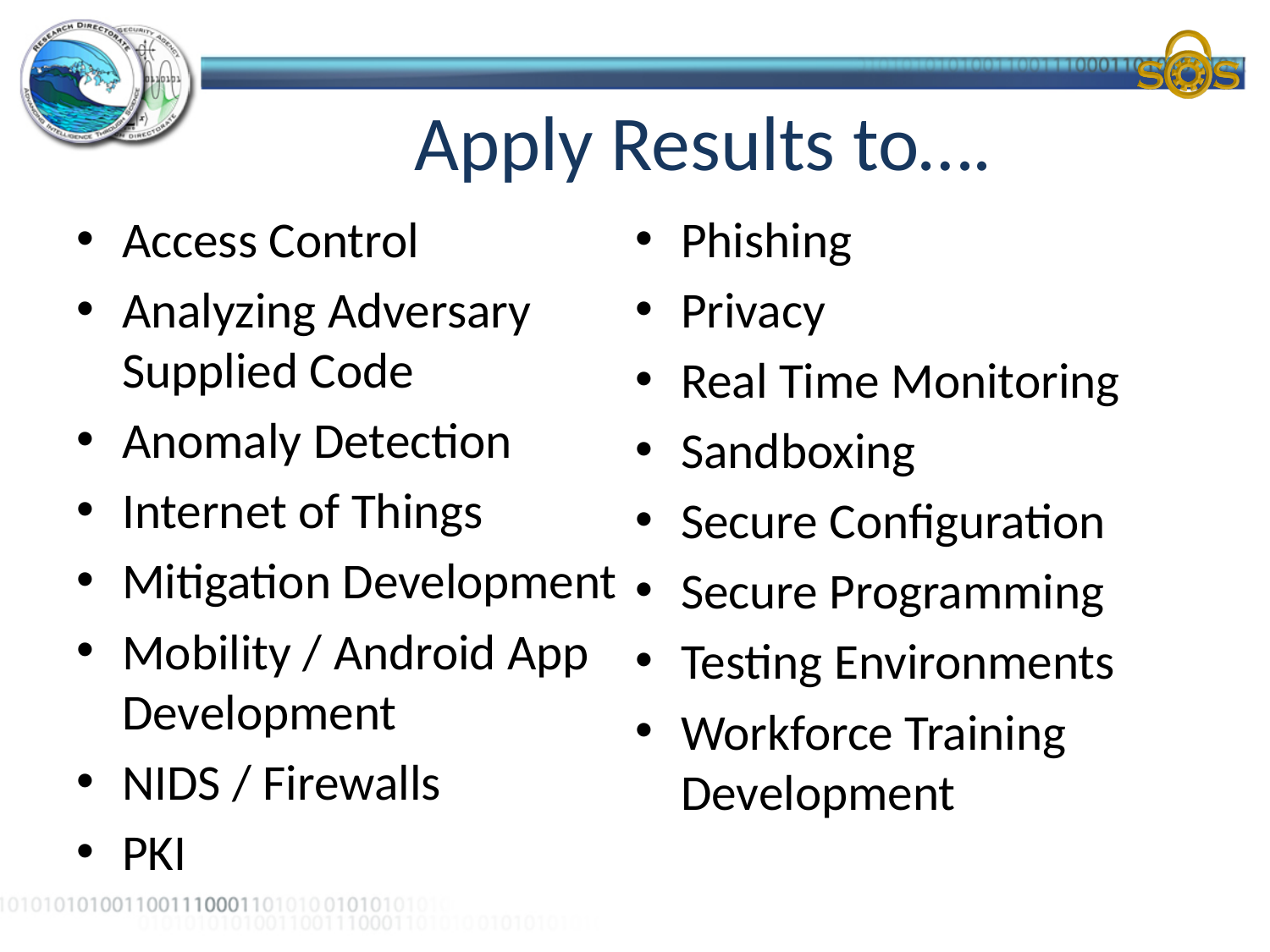

# Apply Results to….
Access Control
Analyzing Adversary Supplied Code
Anomaly Detection
Internet of Things
Mitigation Development
Mobility / Android App Development
NIDS / Firewalls
PKI
Phishing
Privacy
Real Time Monitoring
Sandboxing
Secure Configuration
Secure Programming
Testing Environments
Workforce Training Development